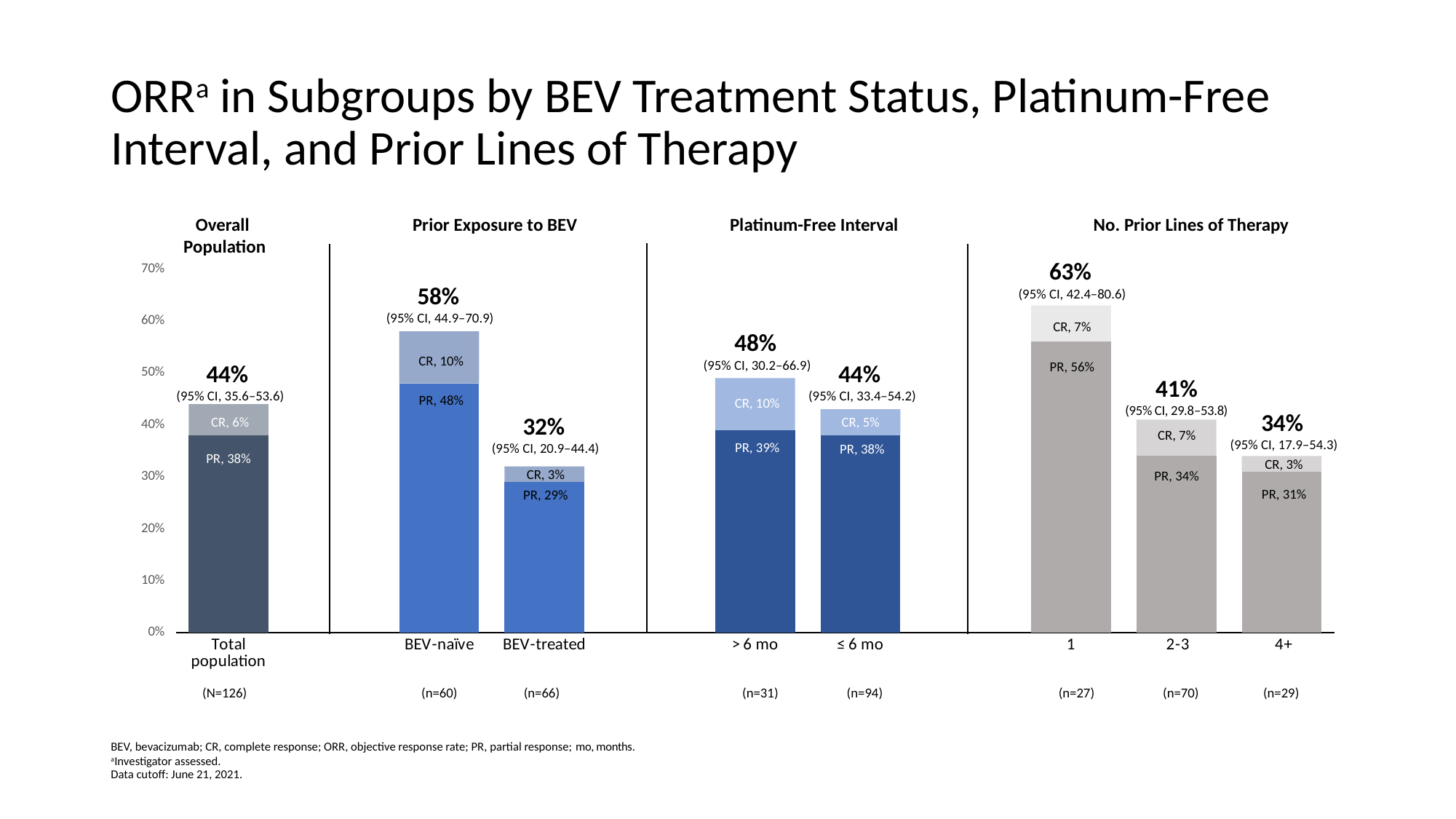

# ORRa in Subgroups by BEV Treatment Status, Platinum-Free Interval, and Prior Lines of Therapy
Overall
Population
Prior Exposure to BEV
Platinum-Free Interval
No. Prior Lines of Therapy
63%
(95% CI, 42.4–80.6)

### Chart

| Category | PR | CR |
|---|---|---|
| Total population | 0.38 | 0.06 |
|  | None | None |
| BEV-naïve | 0.48 | 0.1 |
| BEV-treated | 0.29 | 0.03 |
|  | None | None |
| > 6 mo | 0.39 | 0.1 |
| ≤ 6 mo | 0.38 | 0.05 |
|  | None | None |
| 1 | 0.56 | 0.07 |
|  2-3 | 0.34 | 0.07 |
|  4+ | 0.31 | 0.03 |
58%
(95% CI, 44.9–70.9)
CR, 7%
48%
(95% CI, 30.2–66.9)
CR, 10%
PR, 56%
44%
(95% CI, 33.4–54.2)
44%
(95% CI, 35.6–53.6)
41%
(95% CI, 29.8–53.8)
PR, 48%
CR, 10%
34%
(95% CI, 17.9–54.3)
CR, 5%
32%
(95% CI, 20.9–44.4)
CR, 6%
CR, 7%
PR, 39%
PR, 38%
PR, 38%
CR, 3%
PR, 34%
CR, 3%
PR, 31%
PR, 29%
BEV, bevacizumab; CR, complete response; ORR, objective response rate; PR, partial response; mo, months.
aInvestigator assessed.
Data cutoff: June 21, 2021.
(N=126)
(n=60)
(n=66)
(n=31)
(n=94)
(n=27)
(n=70)
(n=29)

UNPUBLISHED DATA - DO NOT COPY OR DISTRIBUTE